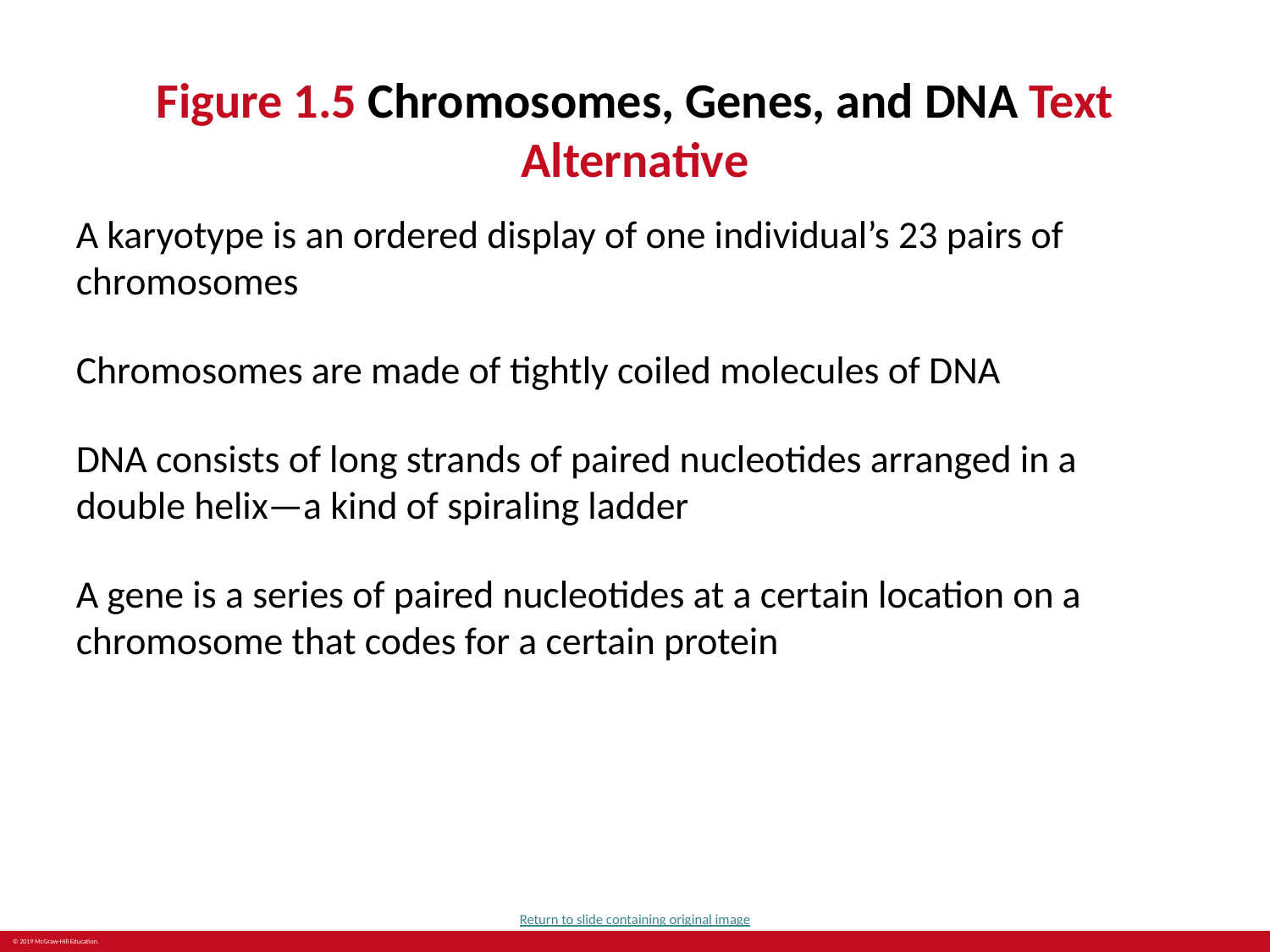

# Figure 1.5 Chromosomes, Genes, and DNA Text Alternative
A karyotype is an ordered display of one individual’s 23 pairs of chromosomes
Chromosomes are made of tightly coiled molecules of DNA
DNA consists of long strands of paired nucleotides arranged in a double helix—a kind of spiraling ladder
A gene is a series of paired nucleotides at a certain location on a chromosome that codes for a certain protein
Return to slide containing original image